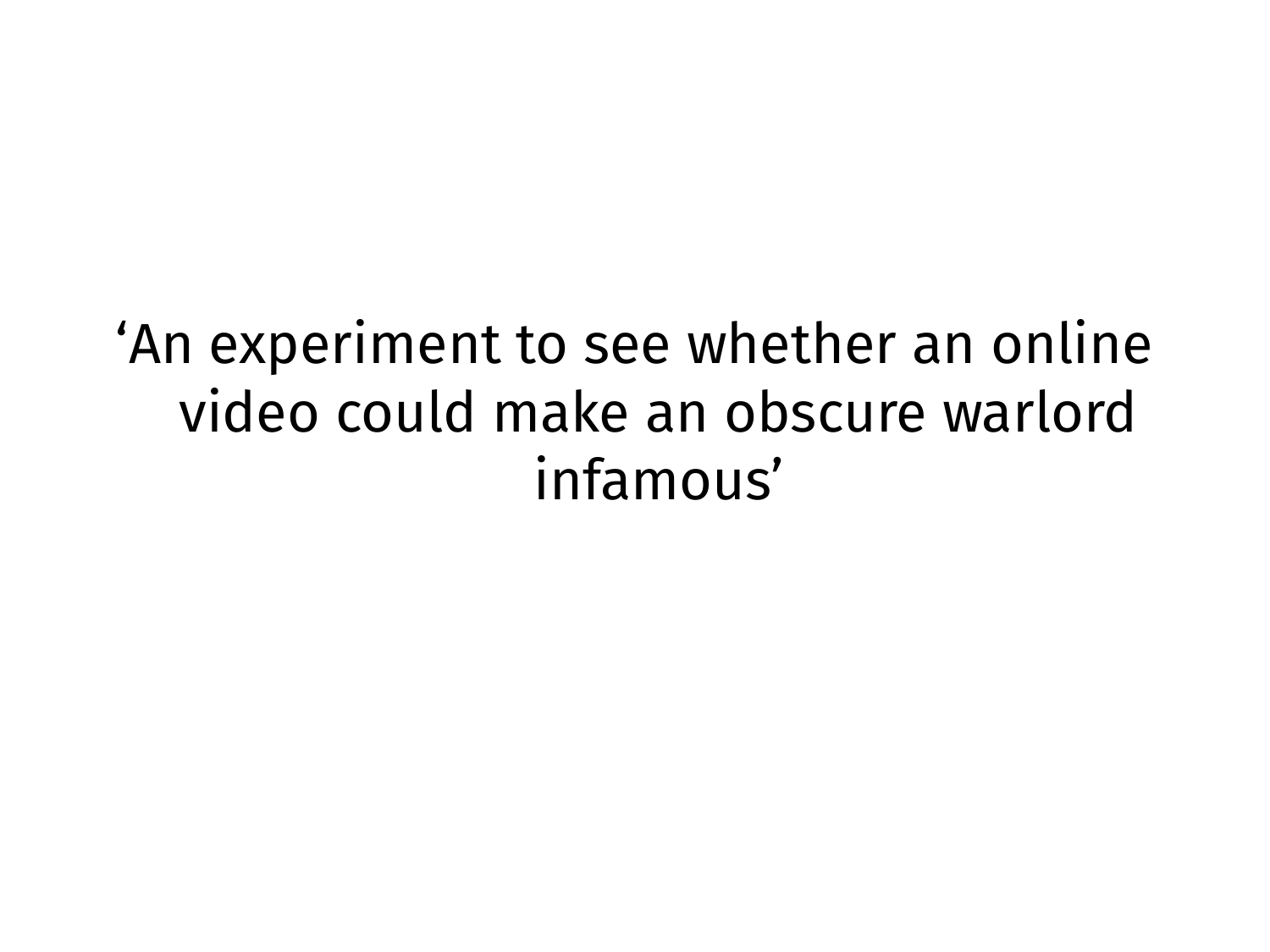

‘An experiment to see whether an online video could make an obscure warlord infamous’